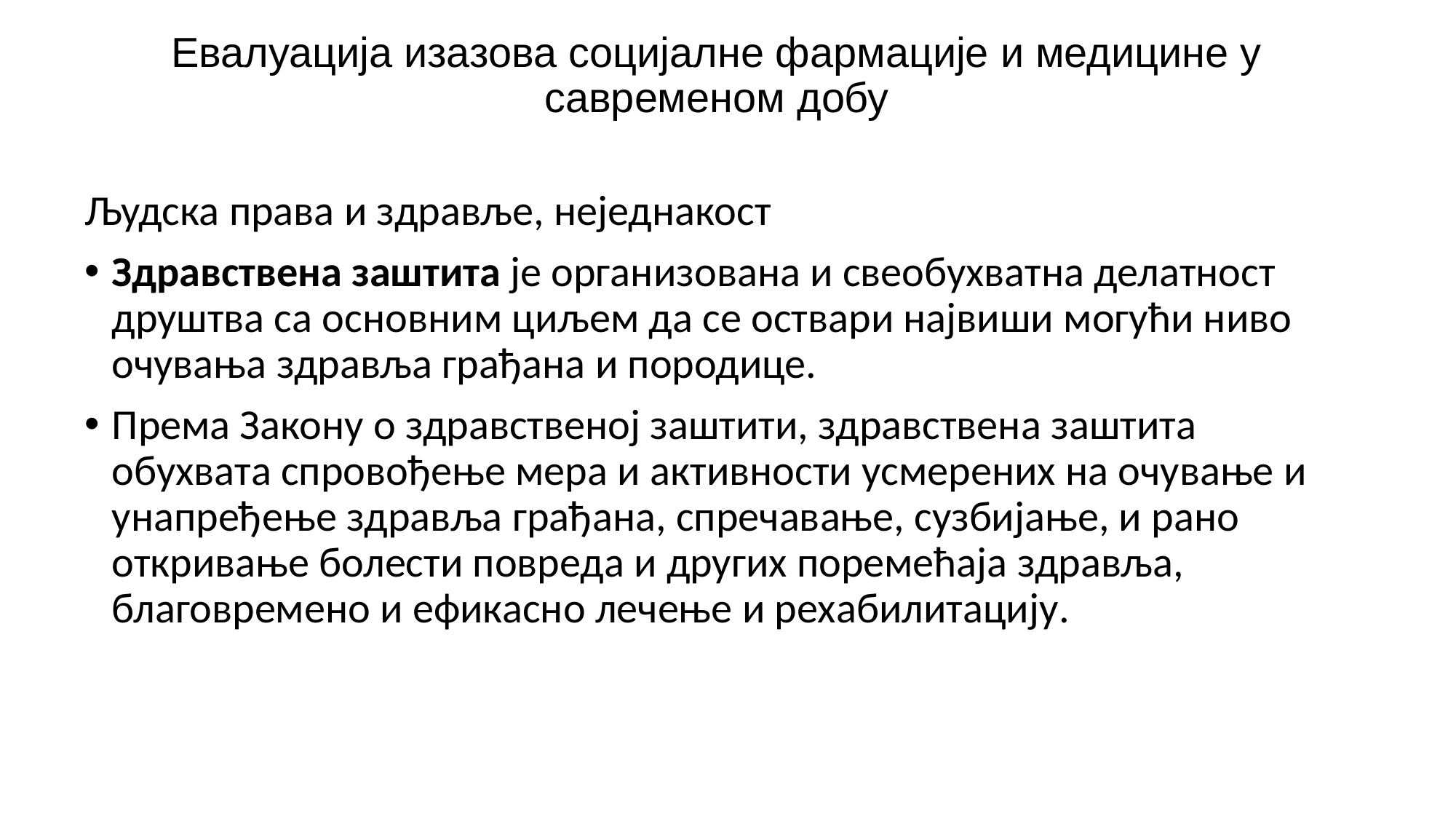

# Евалуација изазова социјалне фармације и медицине у савременом добу
Људска права и здравље, неједнакост
Здравствена заштита је организована и свеобухватна делатност друштва са основним циљем да се оствари највиши могући ниво очувања здравља грађана и породице.
Према Закону о здравственој заштити, здравствена заштита обухвата спровођење мера и активности усмерених на очување и унапређење здравља грађана, спречавање, сузбијање, и рано откривање болести повреда и других поремећаја здравља, благовремено и ефикасно лечење и рехабилитацију.